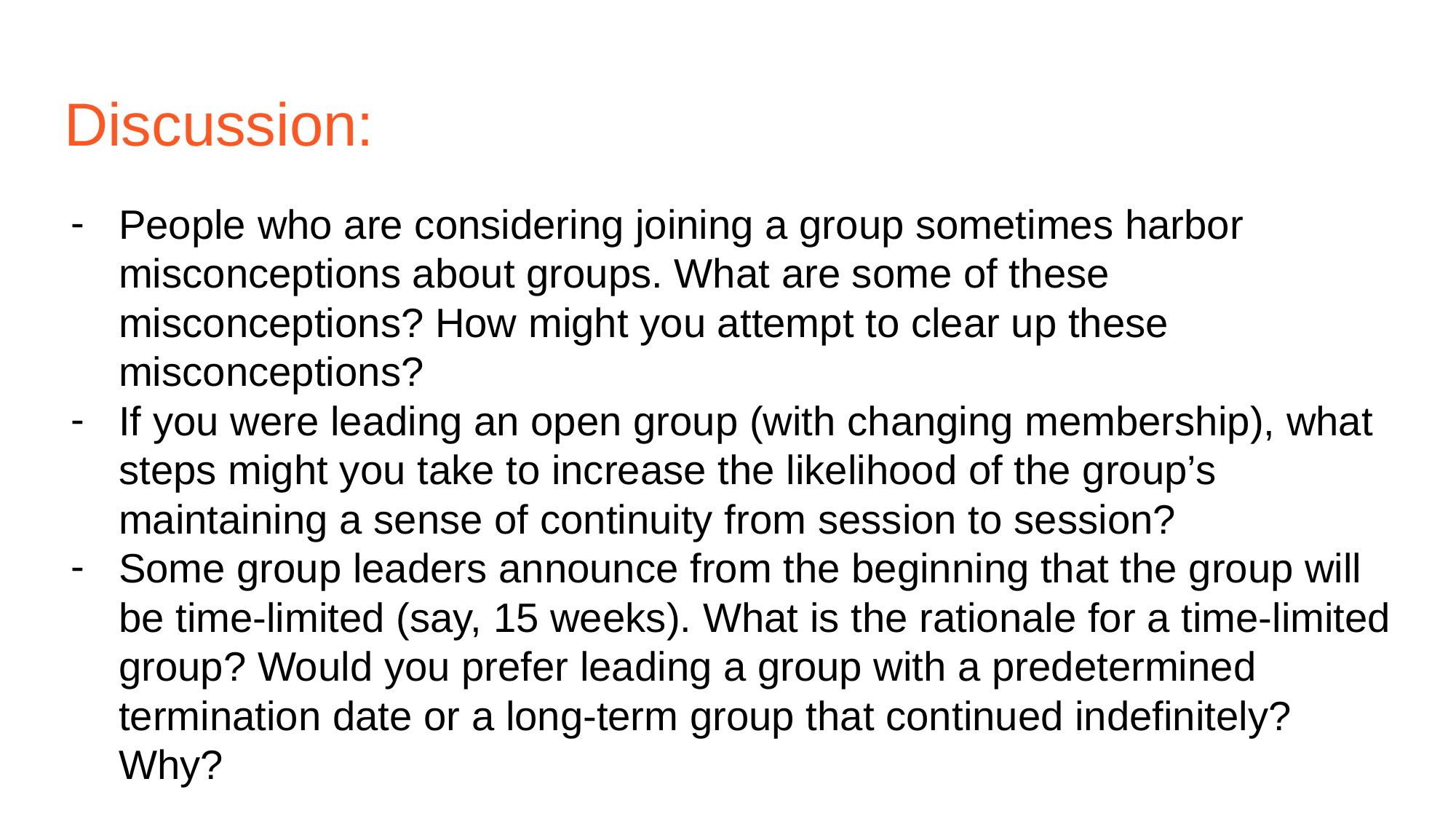

# Discussion:
People who are considering joining a group sometimes harbor misconceptions about groups. What are some of these misconceptions? How might you attempt to clear up these misconceptions?
If you were leading an open group (with changing membership), what steps might you take to increase the likelihood of the group’s maintaining a sense of continuity from session to session?
Some group leaders announce from the beginning that the group will be time-limited (say, 15 weeks). What is the rationale for a time-limited group? Would you prefer leading a group with a predetermined termination date or a long-term group that continued indefinitely? Why?